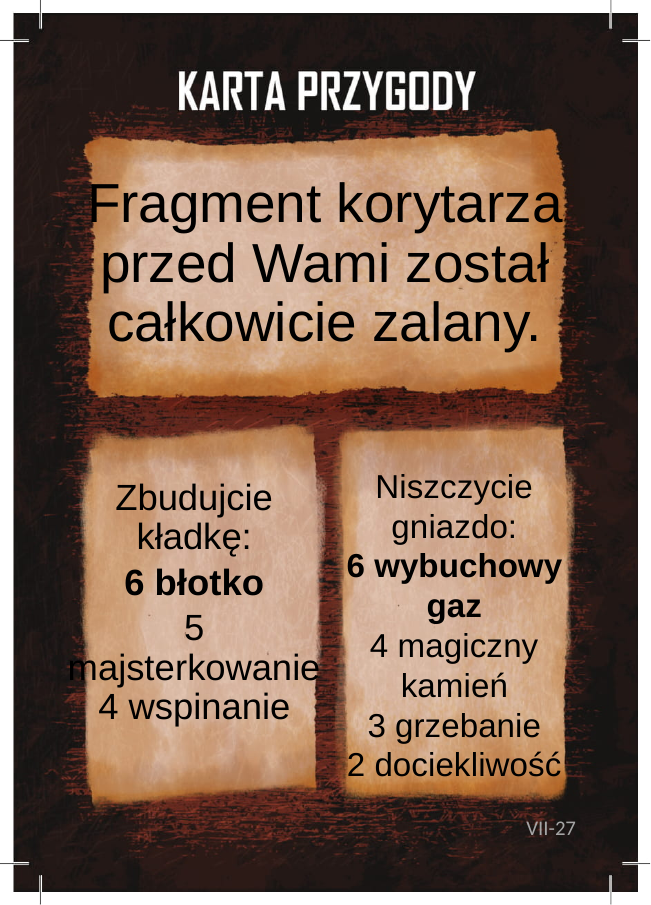

# Fragment korytarza przed Wami został całkowicie zalany.
Niszczycie gniazdo:
6 wybuchowy gaz
4 magiczny kamień
3 grzebanie
2 dociekliwość
Zbudujcie kładkę:
6 błotko
5 majsterkowanie
4 wspinanie
VII-27